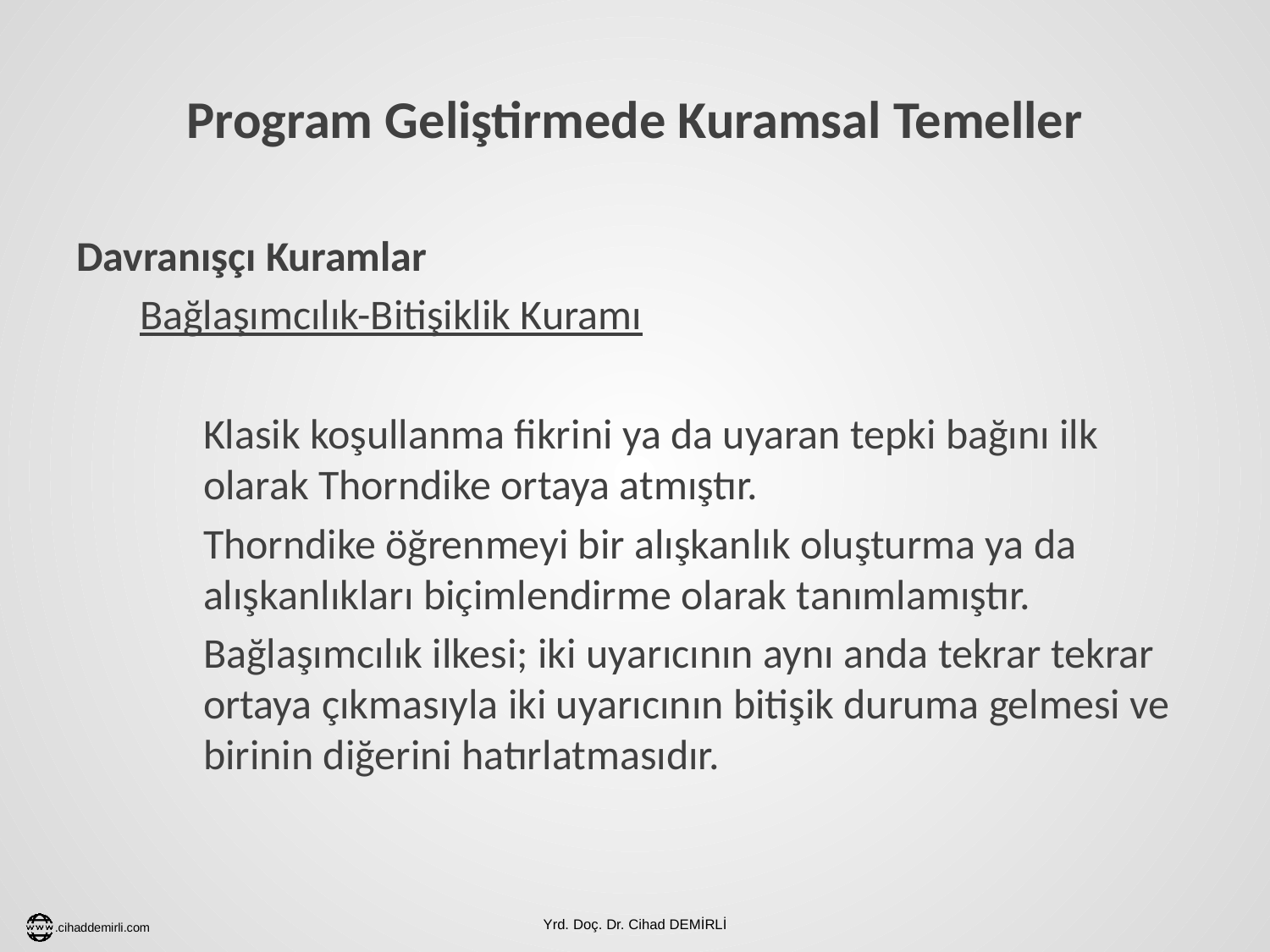

# Program Geliştirmede Kuramsal Temeller
Davranışçı Kuramlar
Bağlaşımcılık-Bitişiklik Kuramı

Klasik koşullanma fikrini ya da uyaran tepki bağını ilk olarak Thorndike ortaya atmıştır.
Thorndike öğrenmeyi bir alışkanlık oluşturma ya da alışkanlıkları biçimlendirme olarak tanımlamıştır.
Bağlaşımcılık ilkesi; iki uyarıcının aynı anda tekrar tekrar ortaya çıkmasıyla iki uyarıcının bitişik duruma gelmesi ve birinin diğerini hatırlatmasıdır.